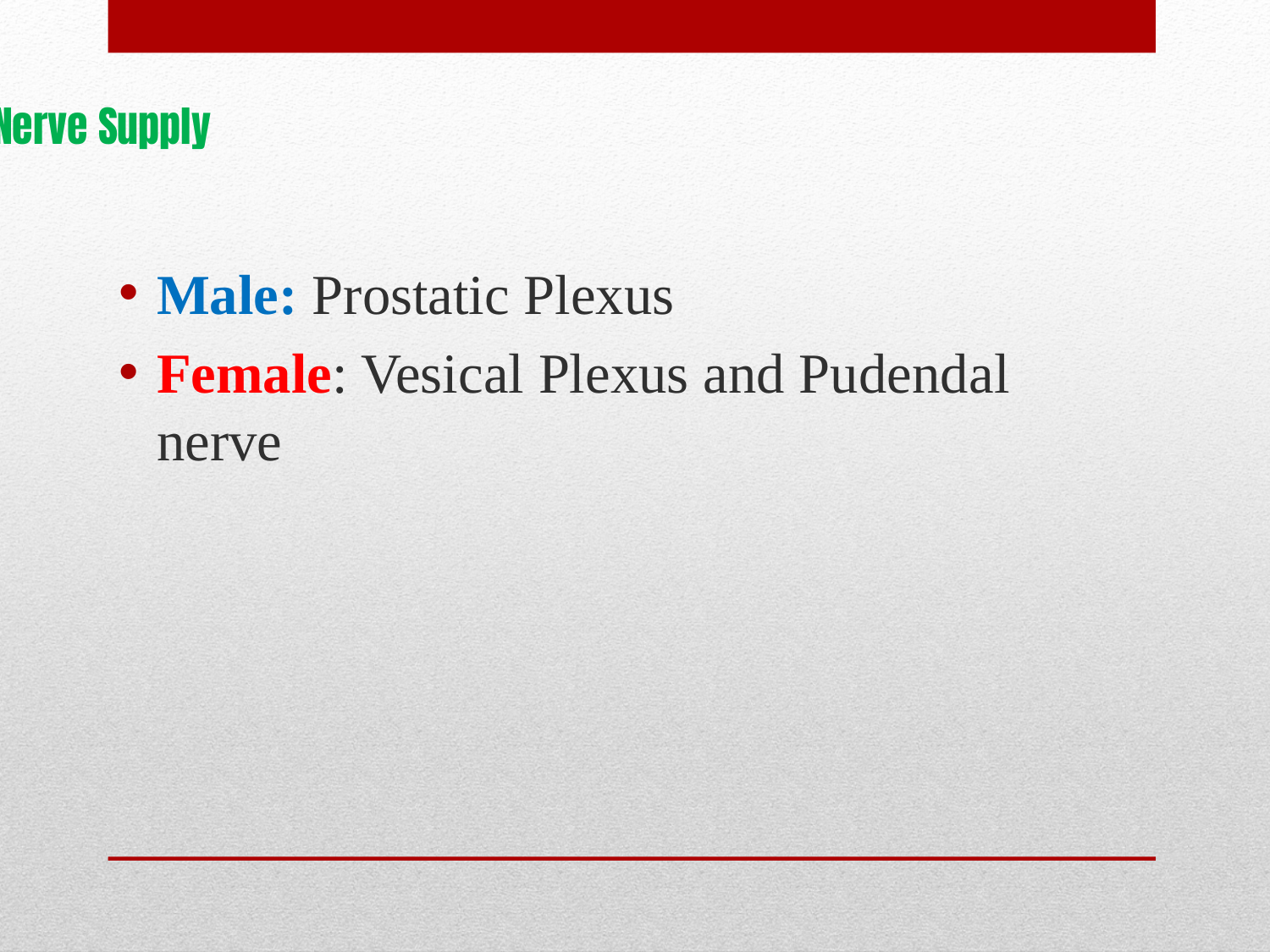

# Nerve Supply
Male: Prostatic Plexus
Female: Vesical Plexus and Pudendal nerve